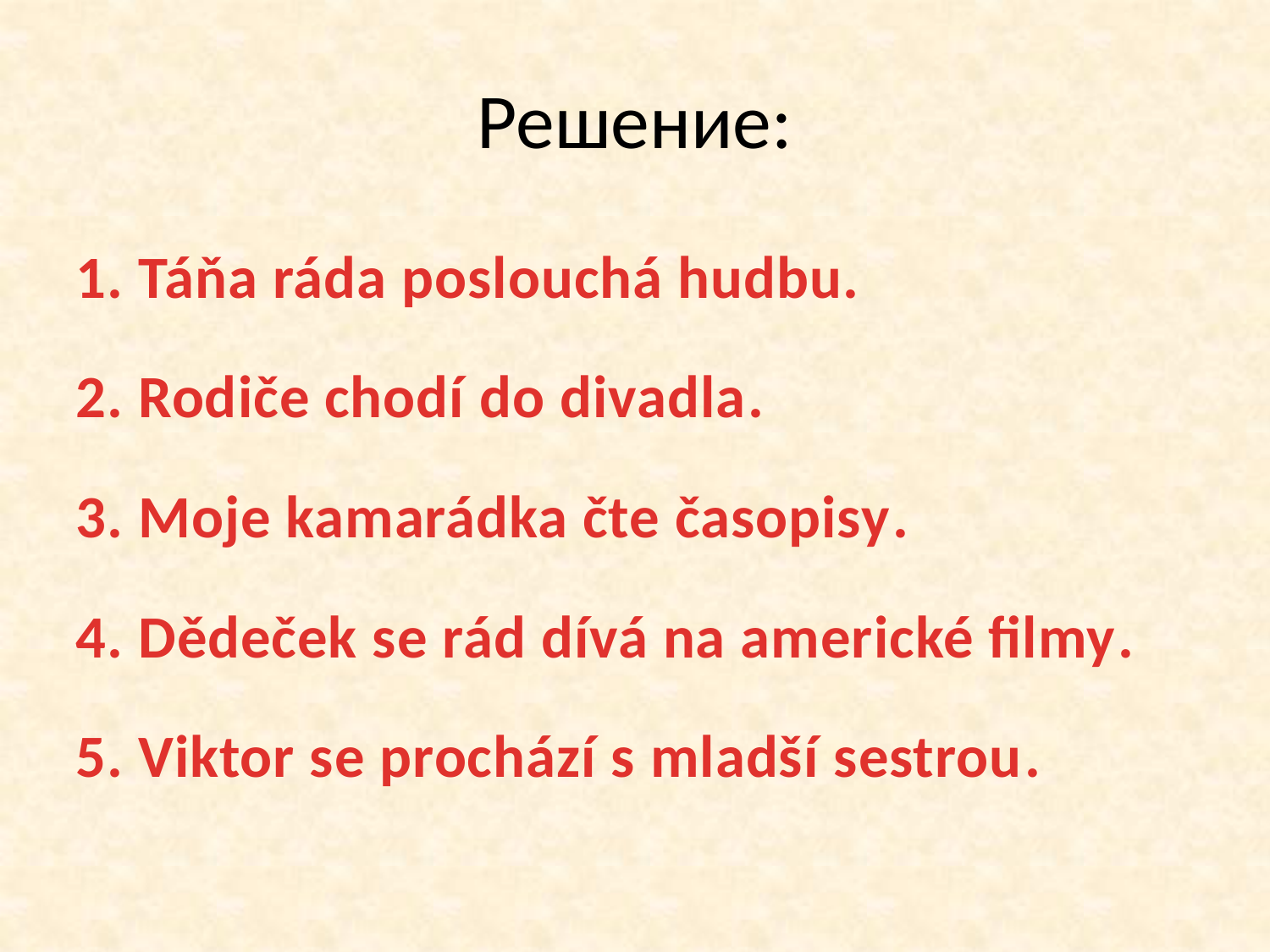

Решение:
1. Táňa ráda poslouchá hudbu.
2. Rodiče chodí do divadla.
3. Moje kamarádka čte časopisy.
4. Dědeček se rád dívá na americké filmy.
5. Viktor se prochází s mladší sestrou.